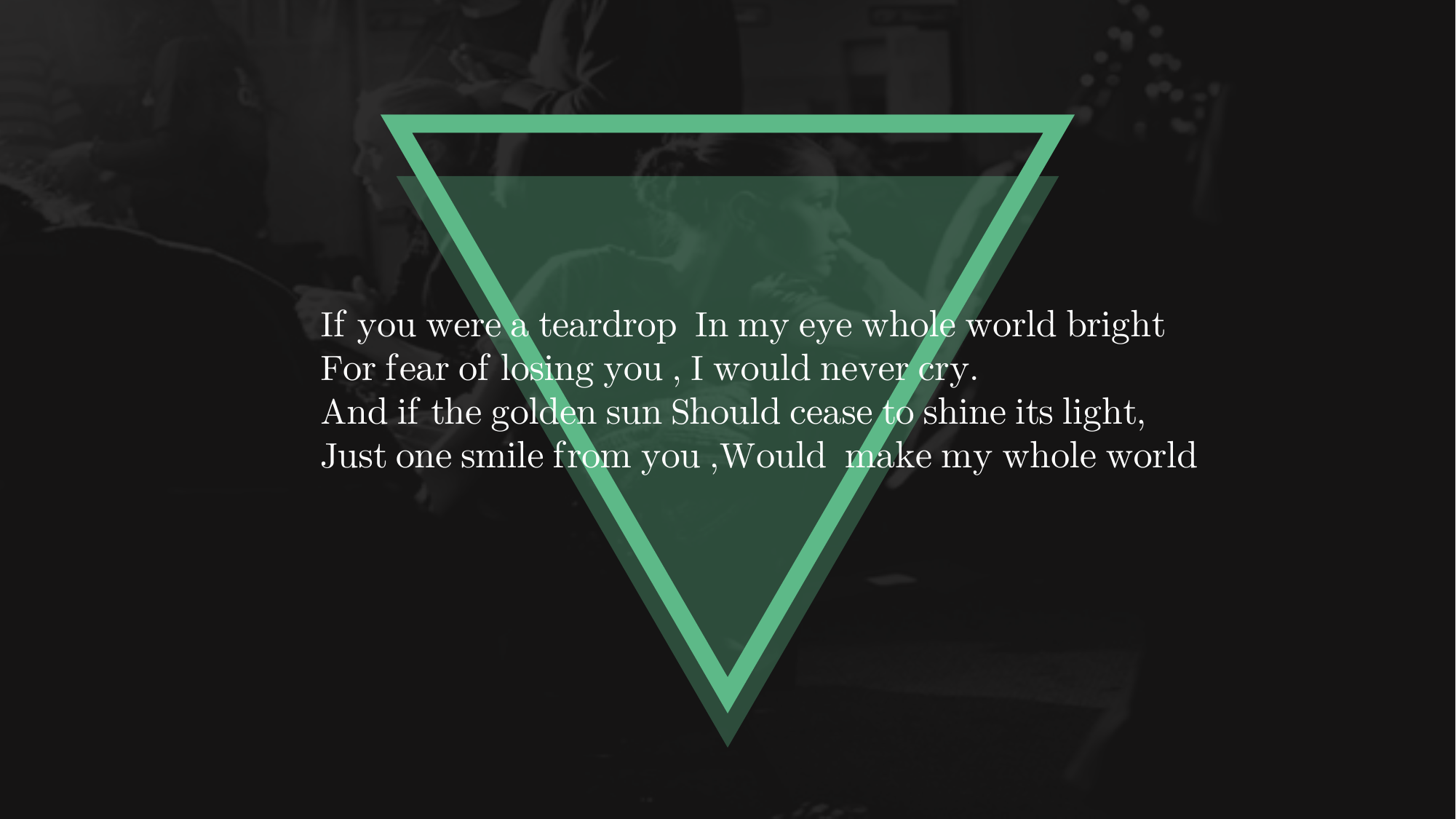

If you were a teardrop  In my eye whole world bright   
For fear of losing you , I would never cry.  
And if the golden sun Should cease to shine its light,  
Just one smile from you ,Would  make my whole world